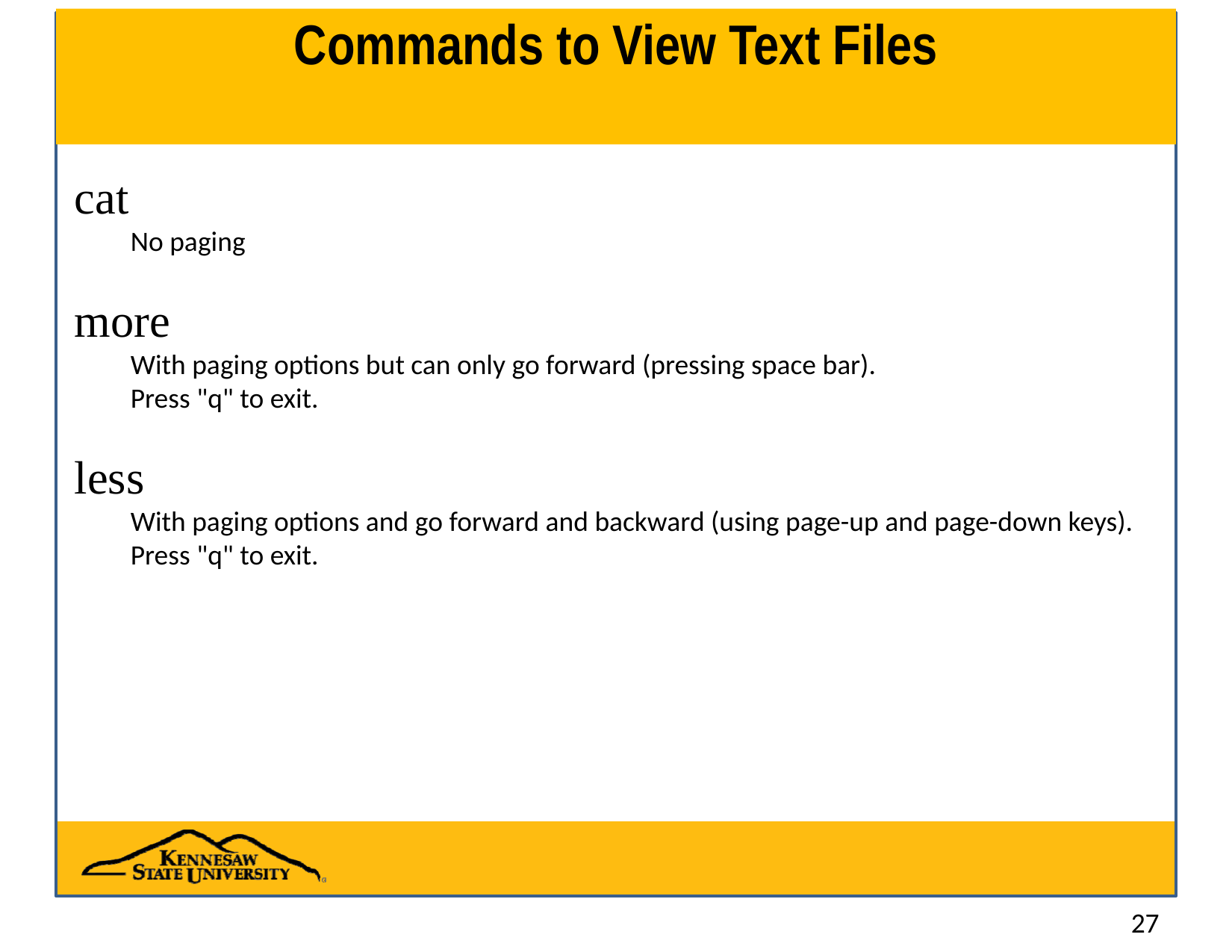

# Commands to View Text Files
cat
No paging

more
With paging options but can only go forward (pressing space bar).
Press "q" to exit.

less
With paging options and go forward and backward (using page-up and page-down keys).
Press "q" to exit.